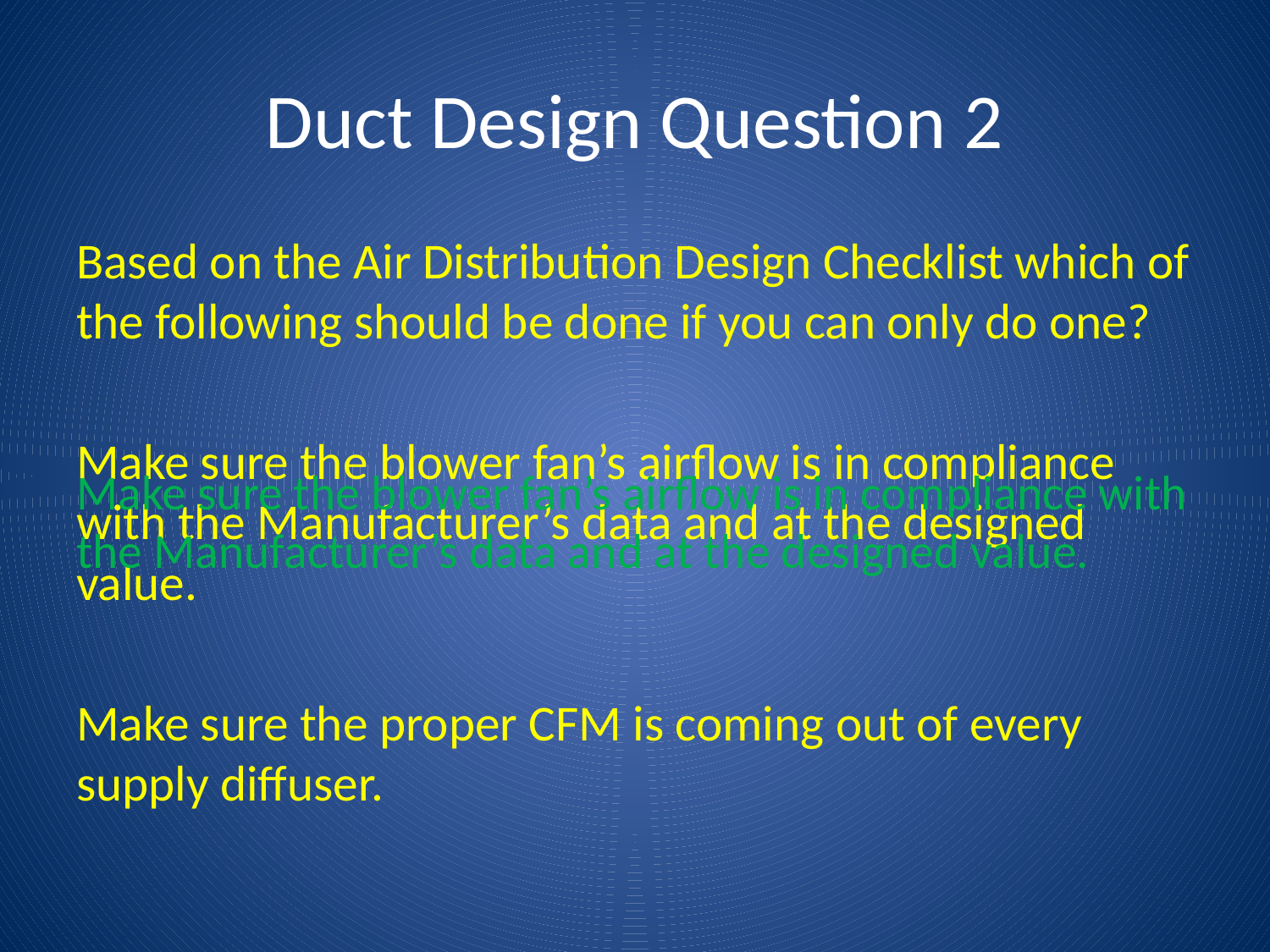

# Duct Design Question 2
Based on the Air Distribution Design Checklist which of the following should be done if you can only do one?

Make sure the blower fan’s airflow is in compliance with the Manufacturer’s data and at the designed value.

Make sure the proper CFM is coming out of every supply diffuser.
Make sure the blower fan’s airflow is in compliance with the Manufacturer’s data and at the designed value.